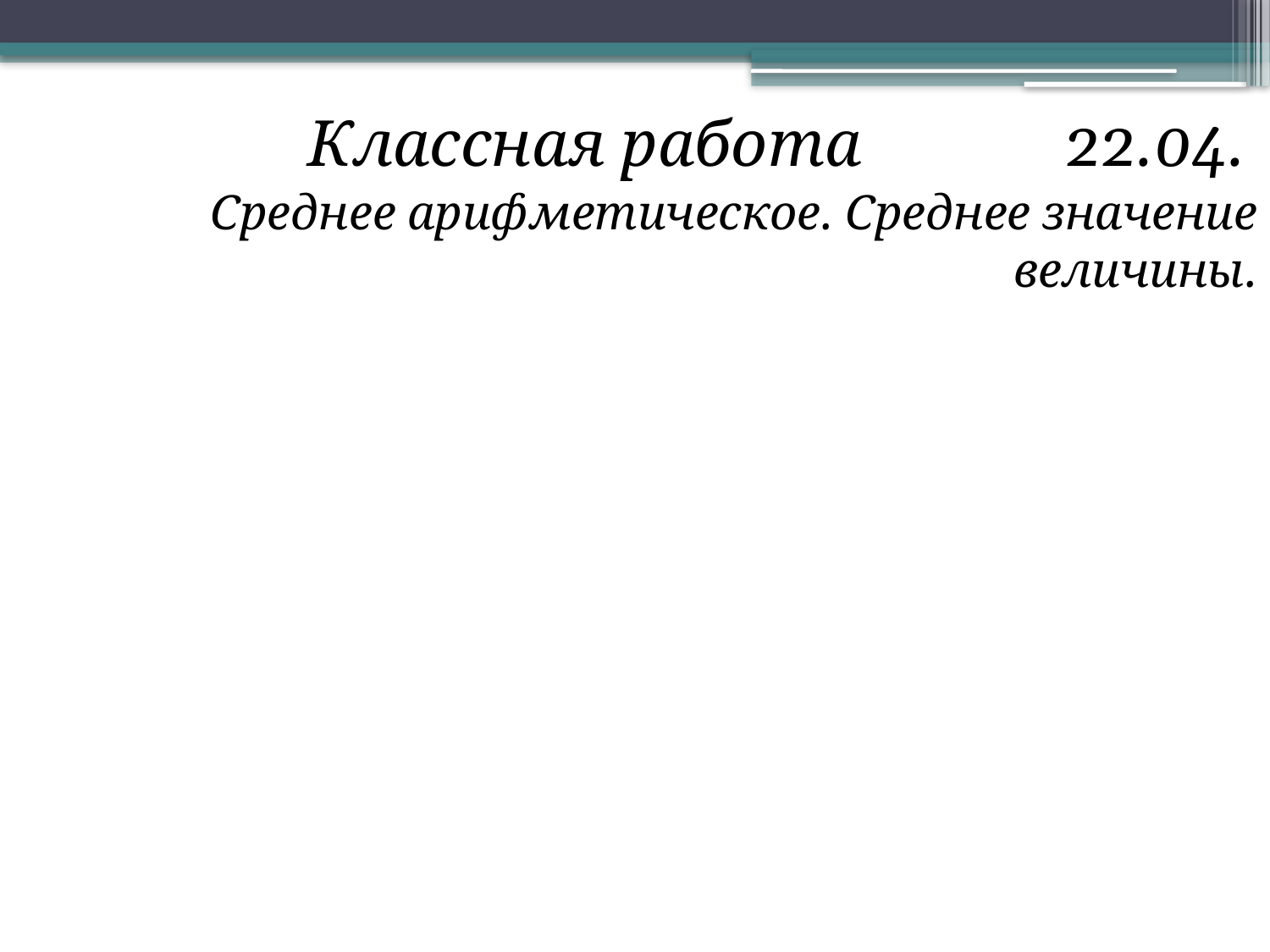

Классная работа
22.04.
Среднее арифметическое. Среднее значение величины.